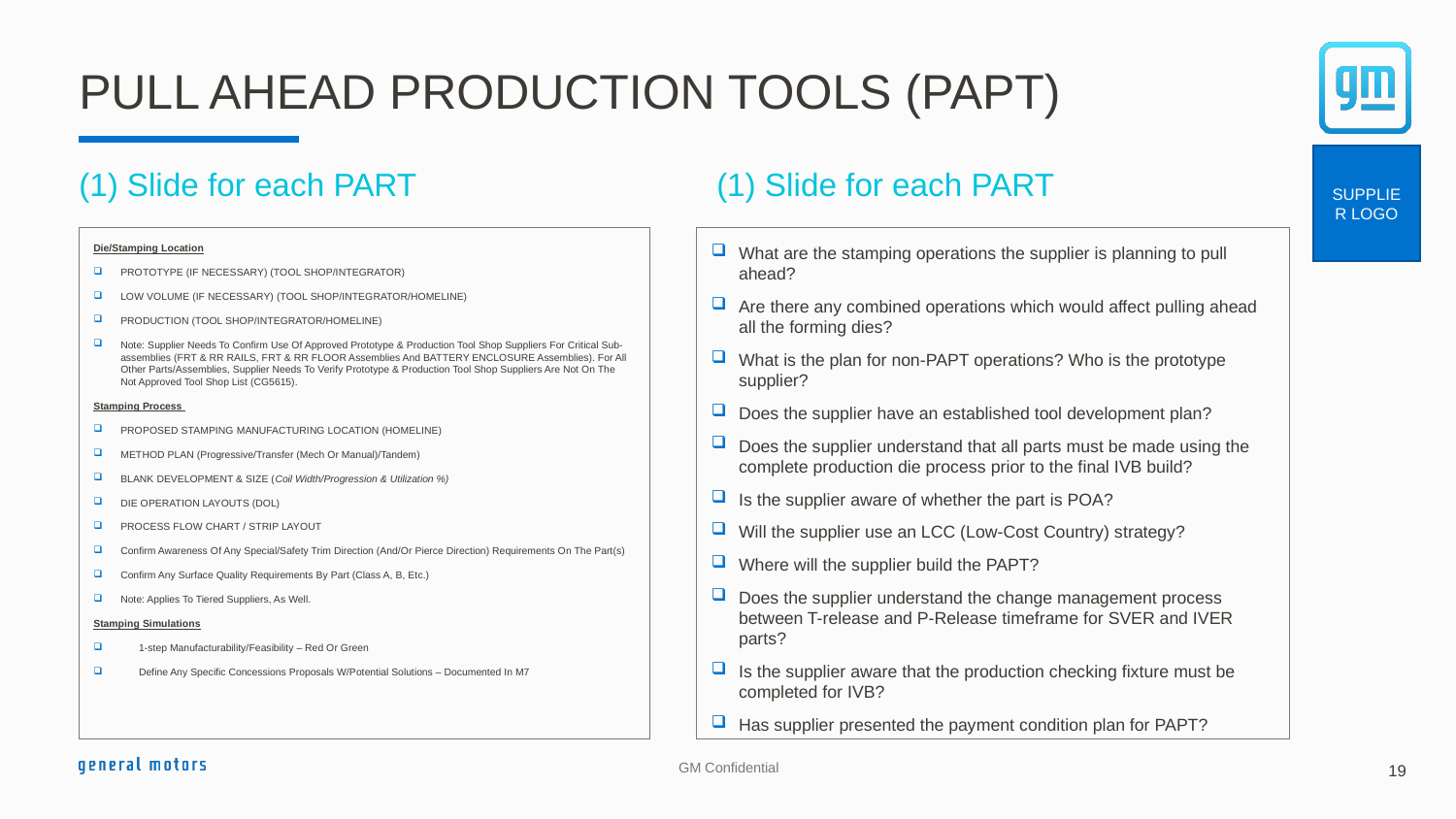

# PULL AHEAD PRODUCTION TOOLS (PAPT)
SUPPLIER LOGO
(1) Slide for each PART
(1) Slide for each PART
Die/Stamping Location
PROTOTYPE (IF NECESSARY) (TOOL SHOP/INTEGRATOR)
LOW VOLUME (IF NECESSARY) (TOOL SHOP/INTEGRATOR/HOMELINE)
PRODUCTION (TOOL SHOP/INTEGRATOR/HOMELINE)
Note: Supplier Needs To Confirm Use Of Approved Prototype & Production Tool Shop Suppliers For Critical Sub-assemblies (FRT & RR RAILS, FRT & RR FLOOR Assemblies And BATTERY ENCLOSURE Assemblies). For All Other Parts/Assemblies, Supplier Needs To Verify Prototype & Production Tool Shop Suppliers Are Not On The Not Approved Tool Shop List (CG5615).
Stamping Process
PROPOSED STAMPING MANUFACTURING LOCATION (HOMELINE)
METHOD PLAN (Progressive/Transfer (Mech Or Manual)/Tandem)
BLANK DEVELOPMENT & SIZE (Coil Width/Progression & Utilization %)
DIE OPERATION LAYOUTS (DOL)
PROCESS FLOW CHART / STRIP LAYOUT
Confirm Awareness Of Any Special/Safety Trim Direction (And/Or Pierce Direction) Requirements On The Part(s)
Confirm Any Surface Quality Requirements By Part (Class A, B, Etc.)
Note: Applies To Tiered Suppliers, As Well.
Stamping Simulations
1-step Manufacturability/Feasibility – Red Or Green
Define Any Specific Concessions Proposals W/Potential Solutions – Documented In M7

What are the stamping operations the supplier is planning to pull ahead?
Are there any combined operations which would affect pulling ahead all the forming dies?
What is the plan for non-PAPT operations? Who is the prototype supplier?
Does the supplier have an established tool development plan?
Does the supplier understand that all parts must be made using the complete production die process prior to the final IVB build?
Is the supplier aware of whether the part is POA?
Will the supplier use an LCC (Low-Cost Country) strategy?
Where will the supplier build the PAPT?
Does the supplier understand the change management process between T-release and P-Release timeframe for SVER and IVER parts?
Is the supplier aware that the production checking fixture must be completed for IVB?
Has supplier presented the payment condition plan for PAPT?
19
GM Confidential